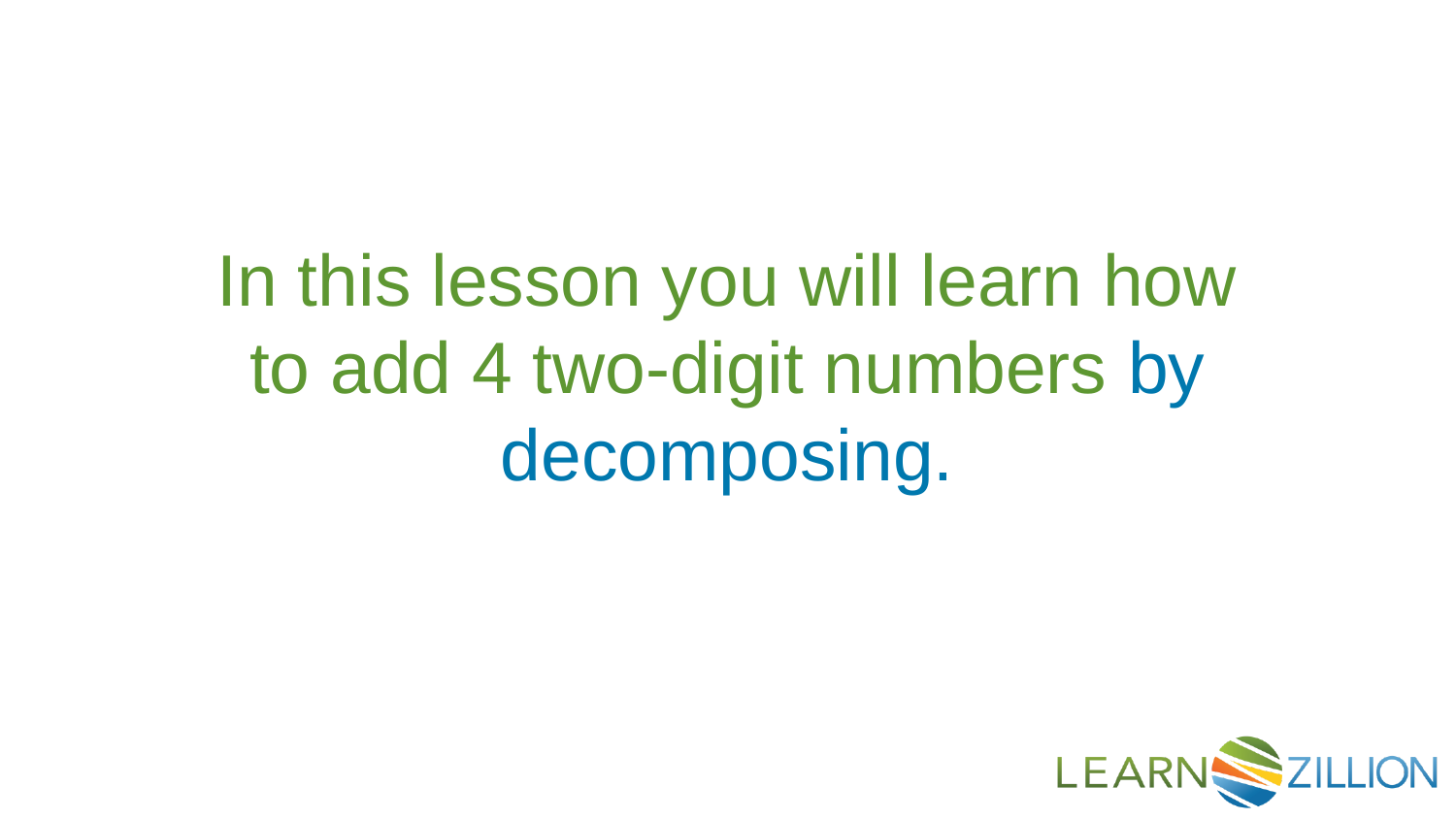

In this lesson you will learn how to add 4 two-digit numbers by decomposing.